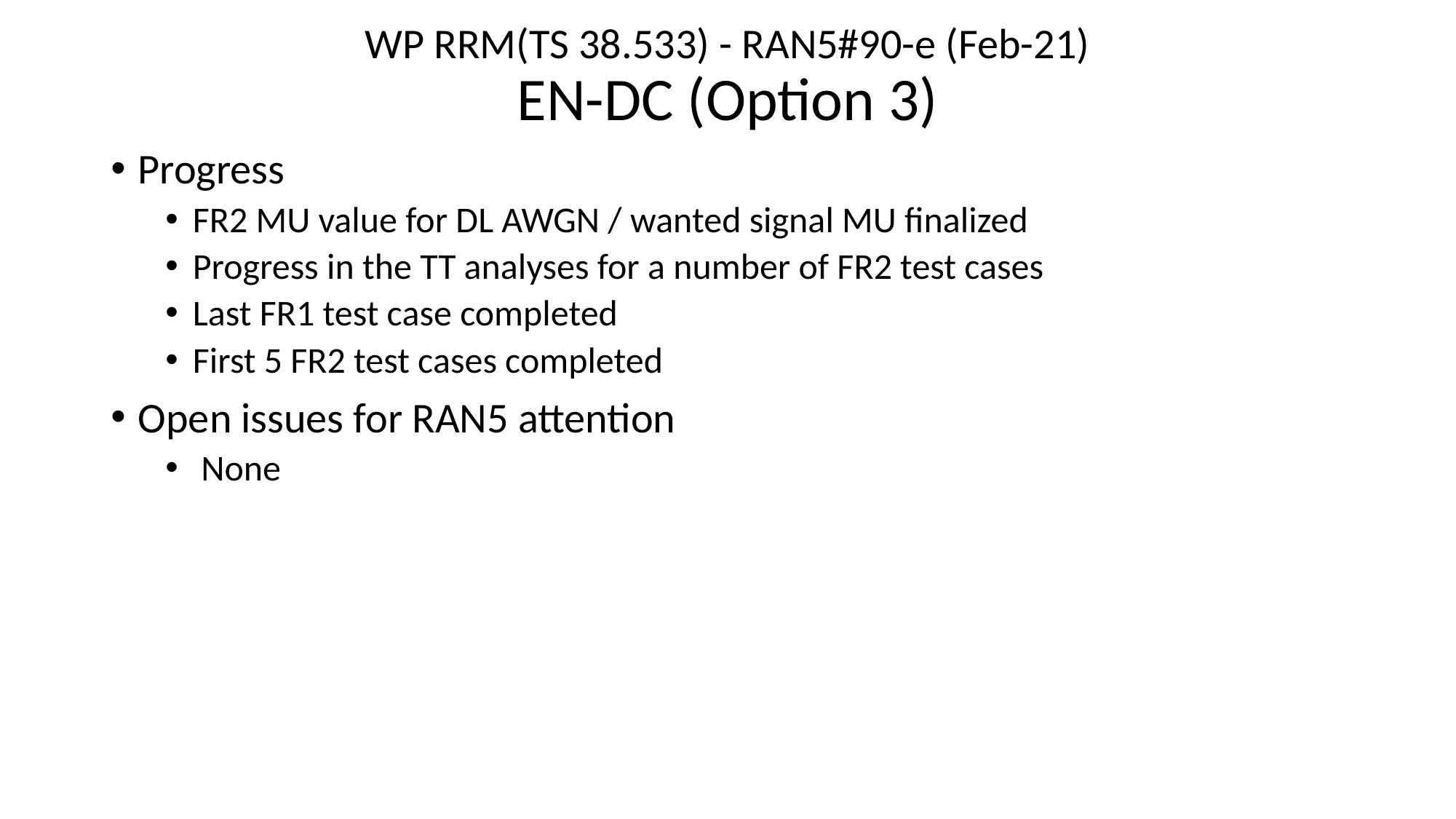

# WP RRM(TS 38.533) - RAN5#90-e (Feb-21) EN-DC (Option 3)
Progress
FR2 MU value for DL AWGN / wanted signal MU finalized
Progress in the TT analyses for a number of FR2 test cases
Last FR1 test case completed
First 5 FR2 test cases completed
Open issues for RAN5 attention
 None